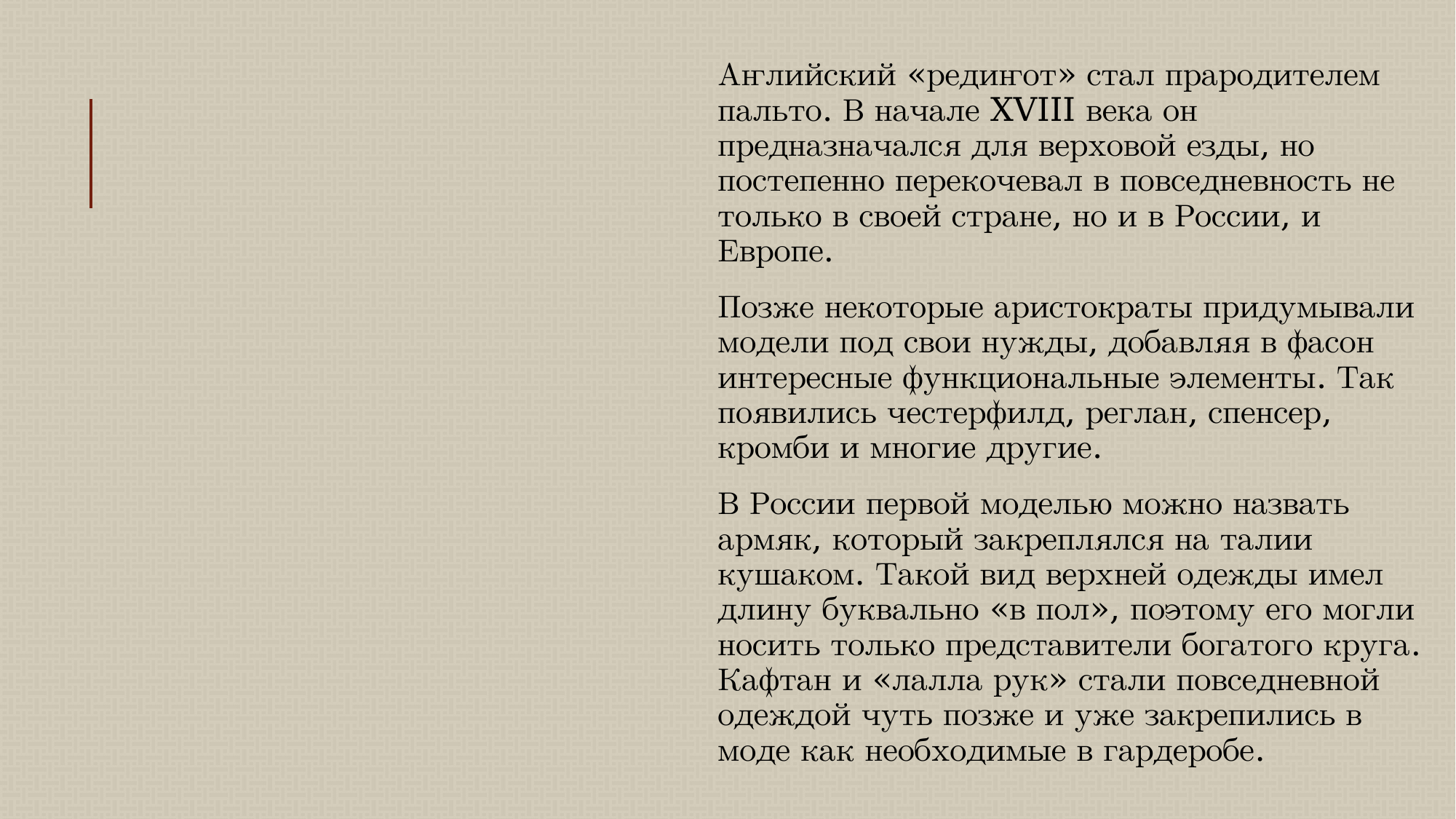

Английский «редингот» стал прародителем пальто. В начале XVIII века он предназначался для верховой езды, но постепенно перекочевал в повседневность не только в своей стране, но и в России, и Европе.
Позже некоторые аристократы придумывали модели под свои нужды, добавляя в фасон интересные функциональные элементы. Так появились честерфилд, реглан, спенсер, кромби и многие другие.
В России первой моделью можно назвать армяк, который закреплялся на талии кушаком. Такой вид верхней одежды имел длину буквально «в пол», поэтому его могли носить только представители богатого круга. Кафтан и «лалла рук» стали повседневной одеждой чуть позже и уже закрепились в моде как необходимые в гардеробе.